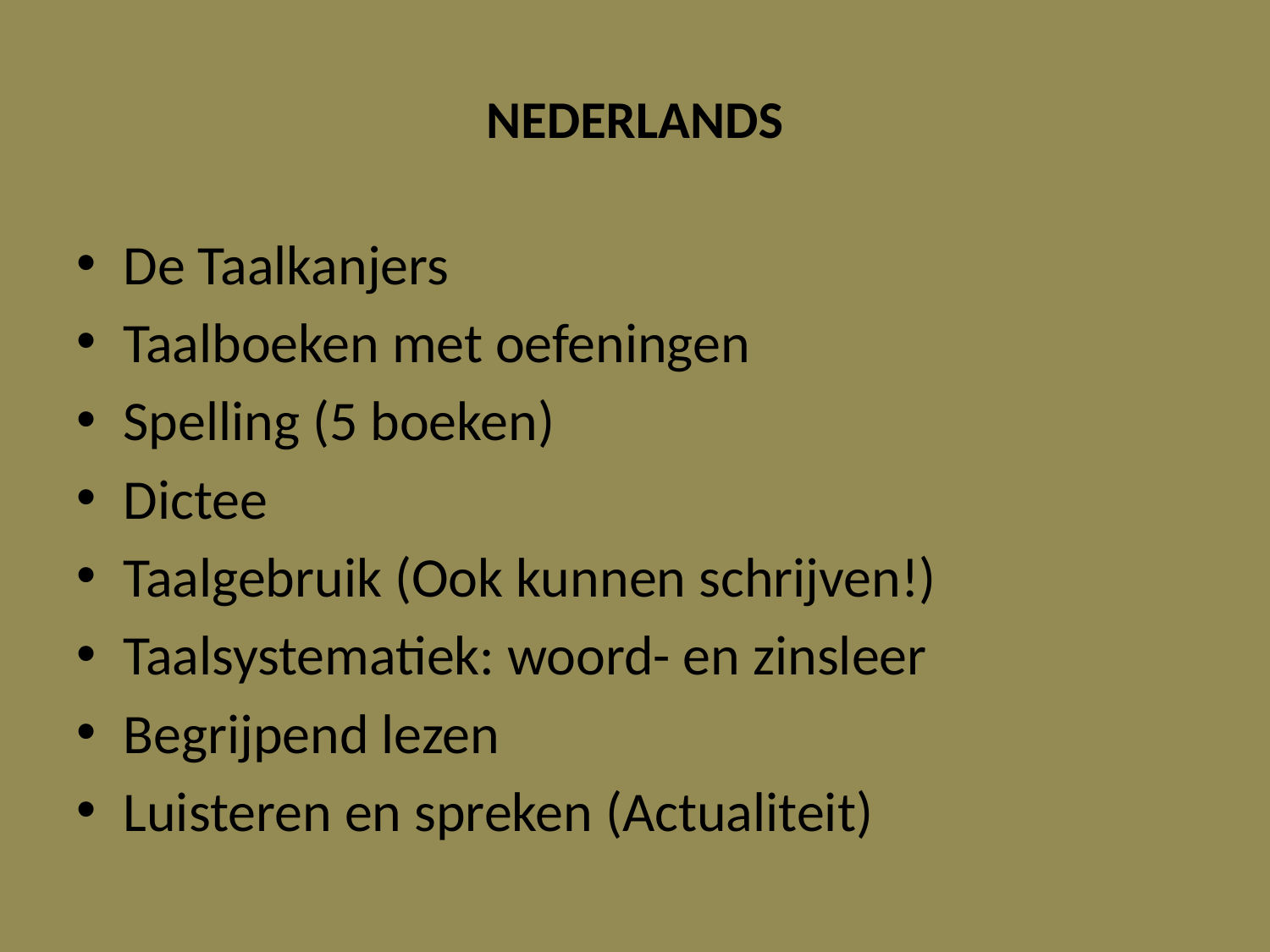

# NEDERLANDS
De Taalkanjers
Taalboeken met oefeningen
Spelling (5 boeken)
Dictee
Taalgebruik (Ook kunnen schrijven!)
Taalsystematiek: woord- en zinsleer
Begrijpend lezen
Luisteren en spreken (Actualiteit)